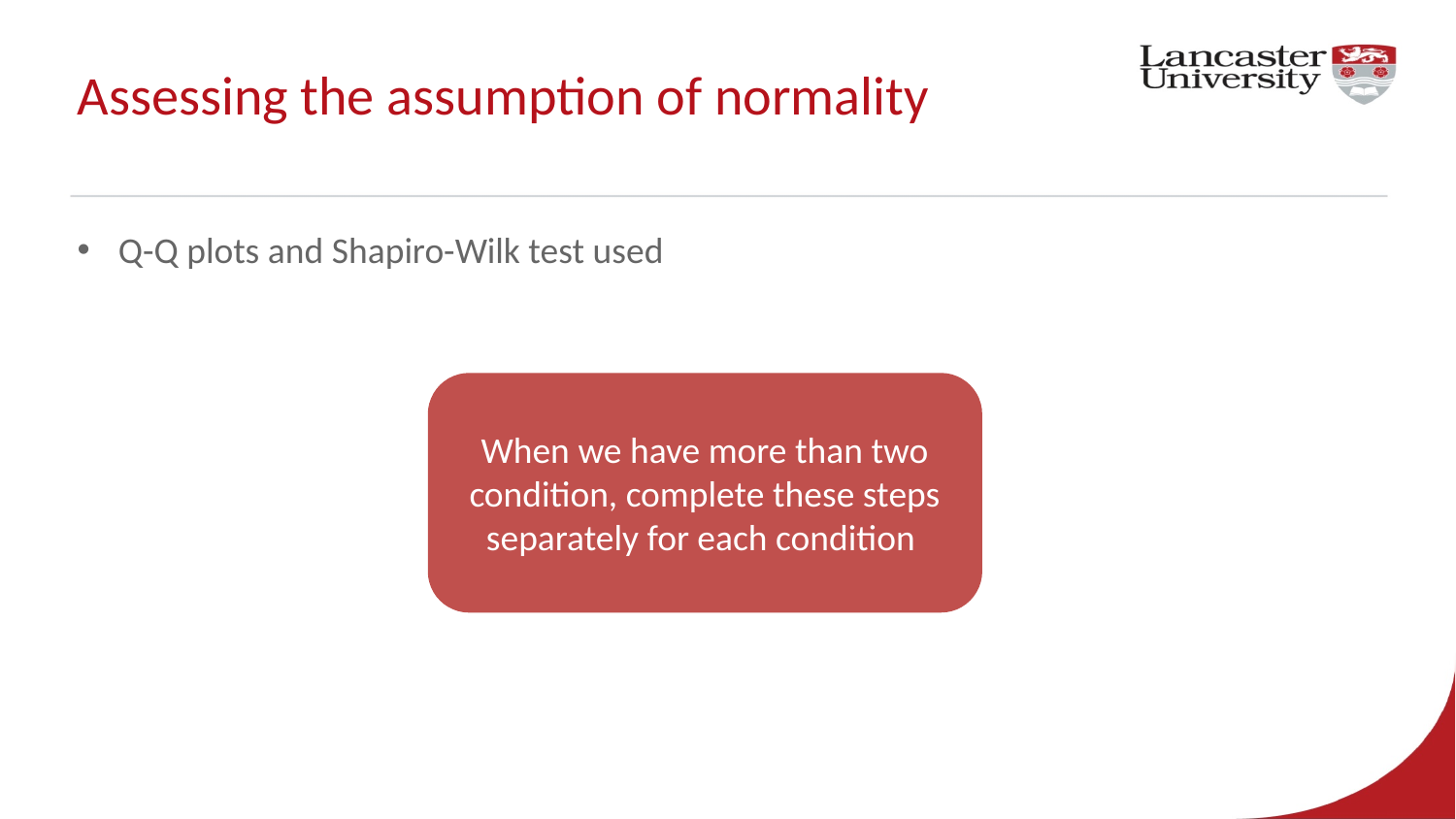

# Assessing the assumption of normality
Q-Q plots and Shapiro-Wilk test used

When we have more than two condition, complete these steps separately for each condition